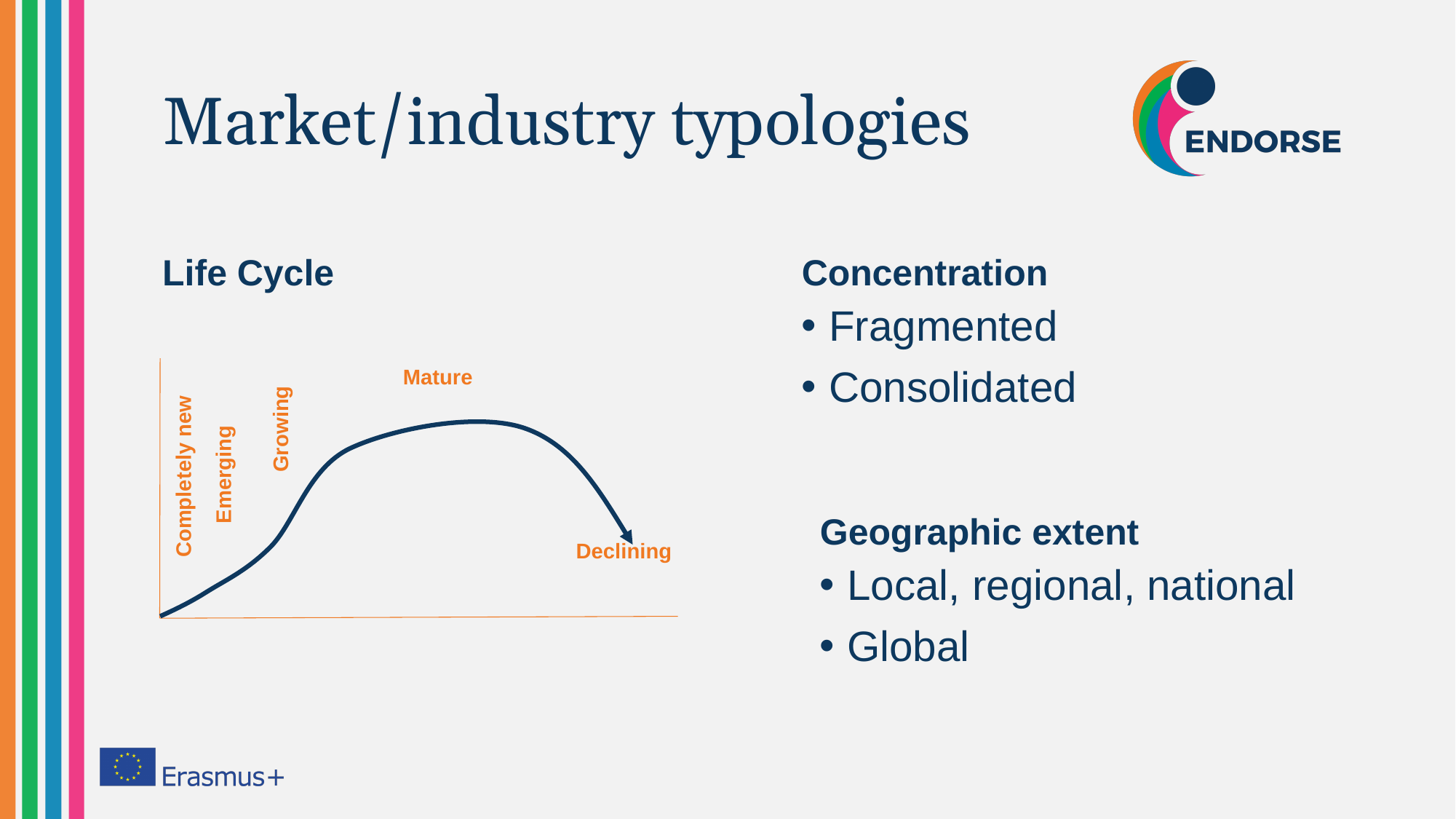

# Market/industry typologies
Life Cycle
Concentration
Mature
Growing

Emerging
Completely new
Declining
Fragmented
Consolidated

Geographic extent
Local, regional, national
Global